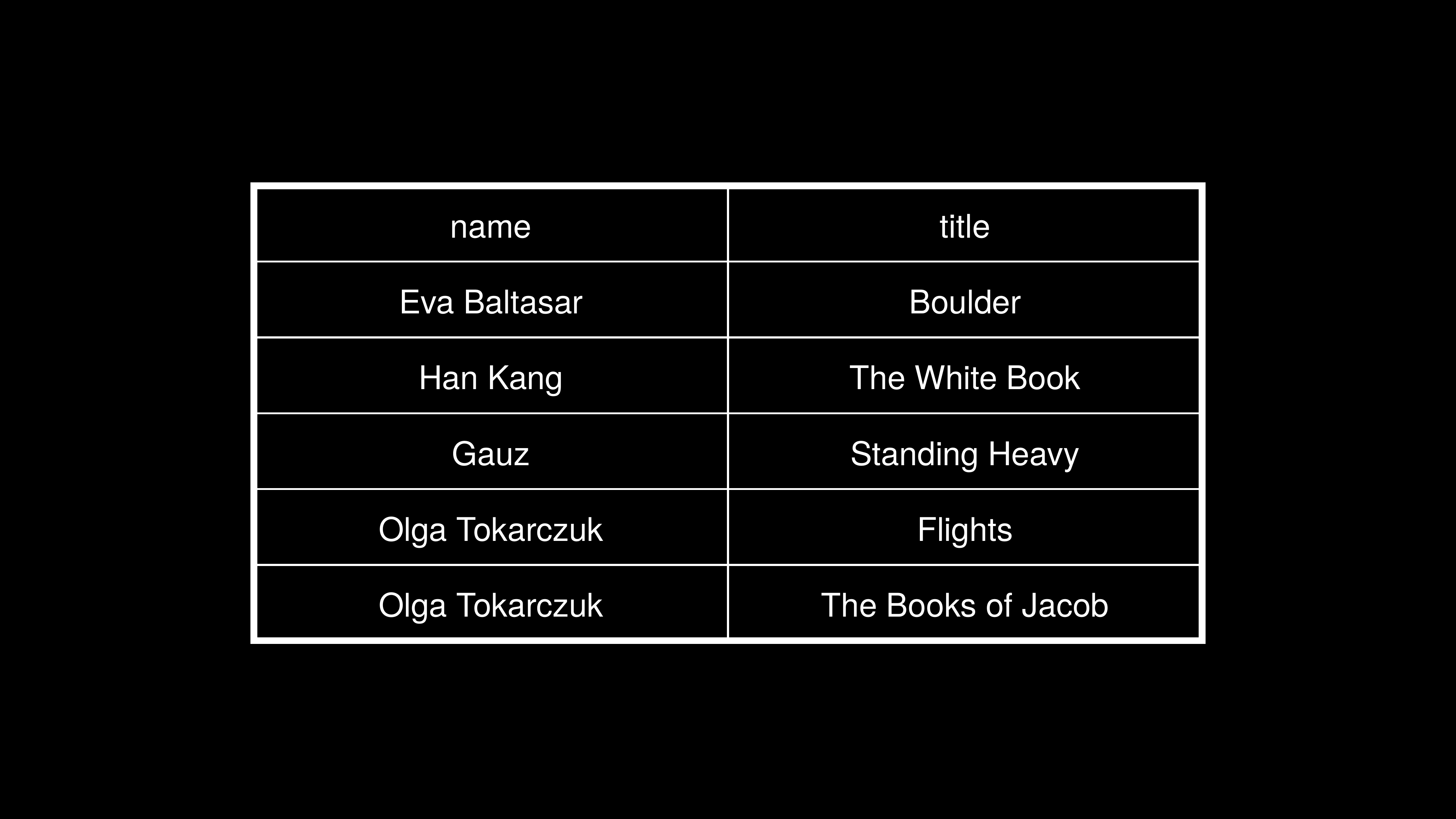

| name |
| --- |
| Eva Baltasar |
| Han Kang |
| Gauz |
| Olga Tokarczuk |
| Olga Tokarczuk |
| title |
| --- |
| Boulder |
| The White Book |
| Standing Heavy |
| Flights |
| The Books of Jacob |